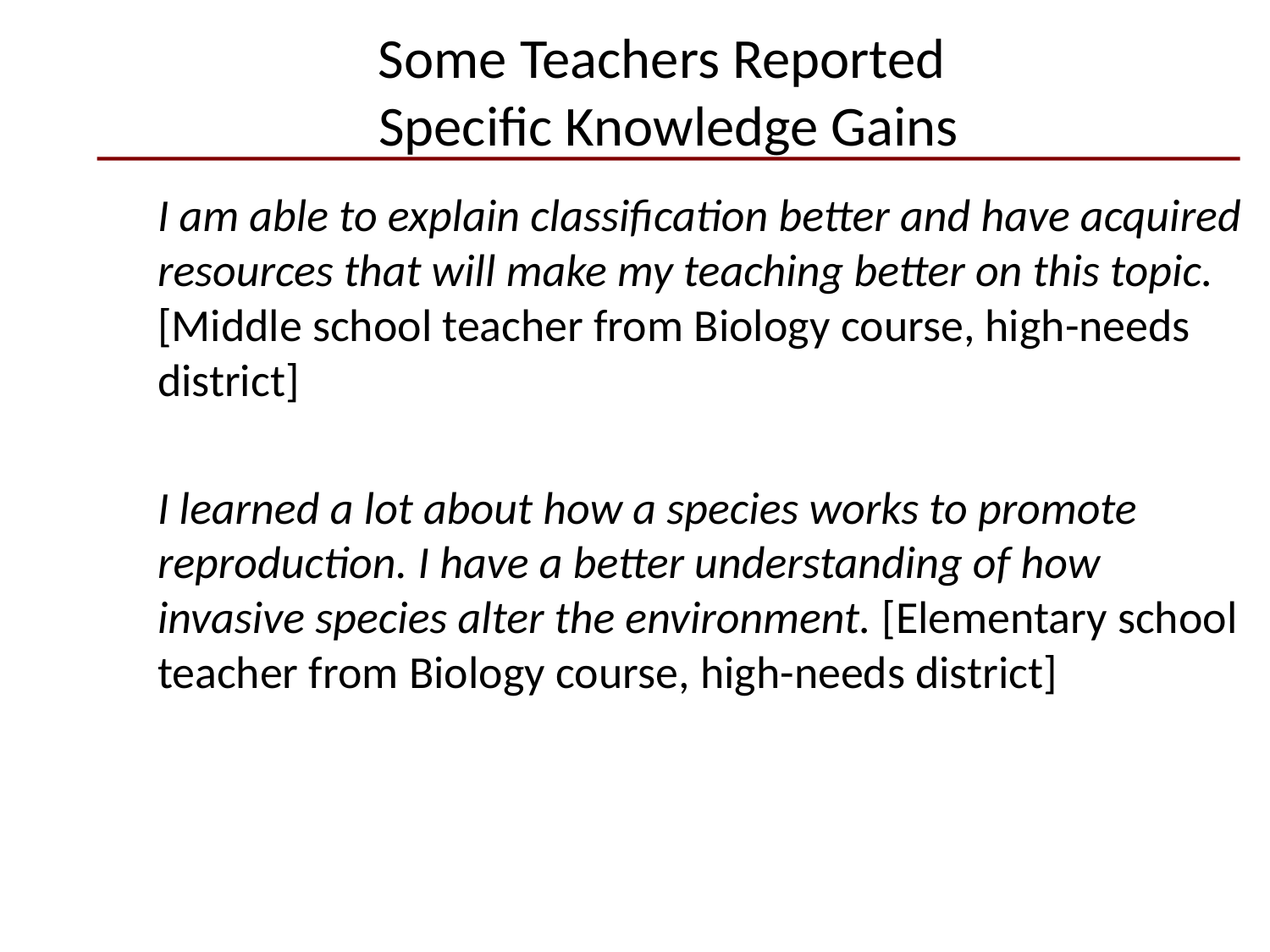

Some Teachers Reported
Specific Knowledge Gains

	I am able to explain classification better and have acquired resources that will make my teaching better on this topic. [Middle school teacher from Biology course, high-needs district]

	I learned a lot about how a species works to promote reproduction. I have a better understanding of how invasive species alter the environment. [Elementary school teacher from Biology course, high-needs district]